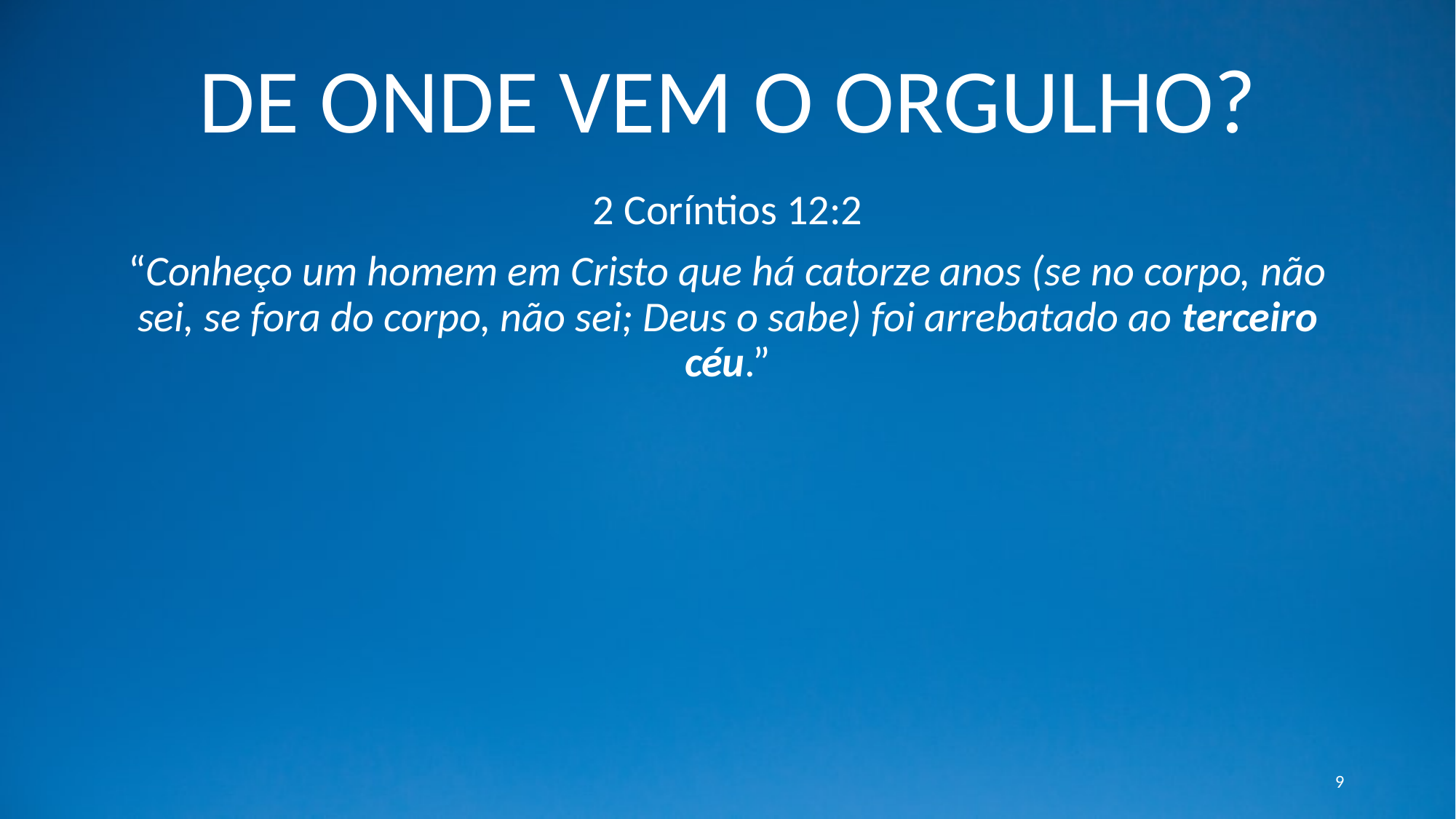

# DE ONDE VEM O ORGULHO?
2 Coríntios 12:2
“Conheço um homem em Cristo que há catorze anos (se no corpo, não sei, se fora do corpo, não sei; Deus o sabe) foi arrebatado ao terceiro céu.”

9